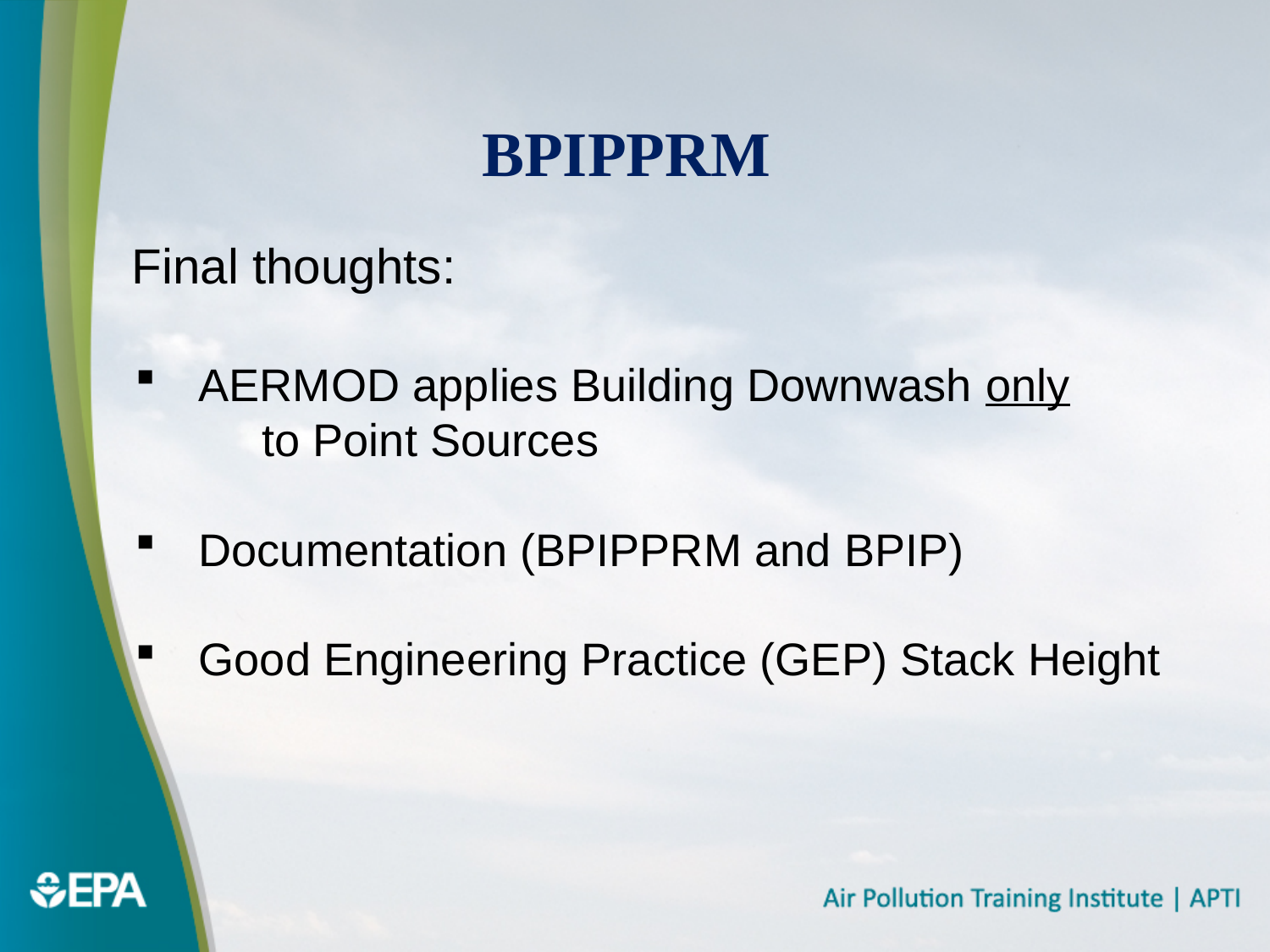

BPIPPRM
Final thoughts:
AERMOD applies Building Downwash only
	to Point Sources

Documentation (BPIPPRM and BPIP)

Good Engineering Practice (GEP) Stack Height